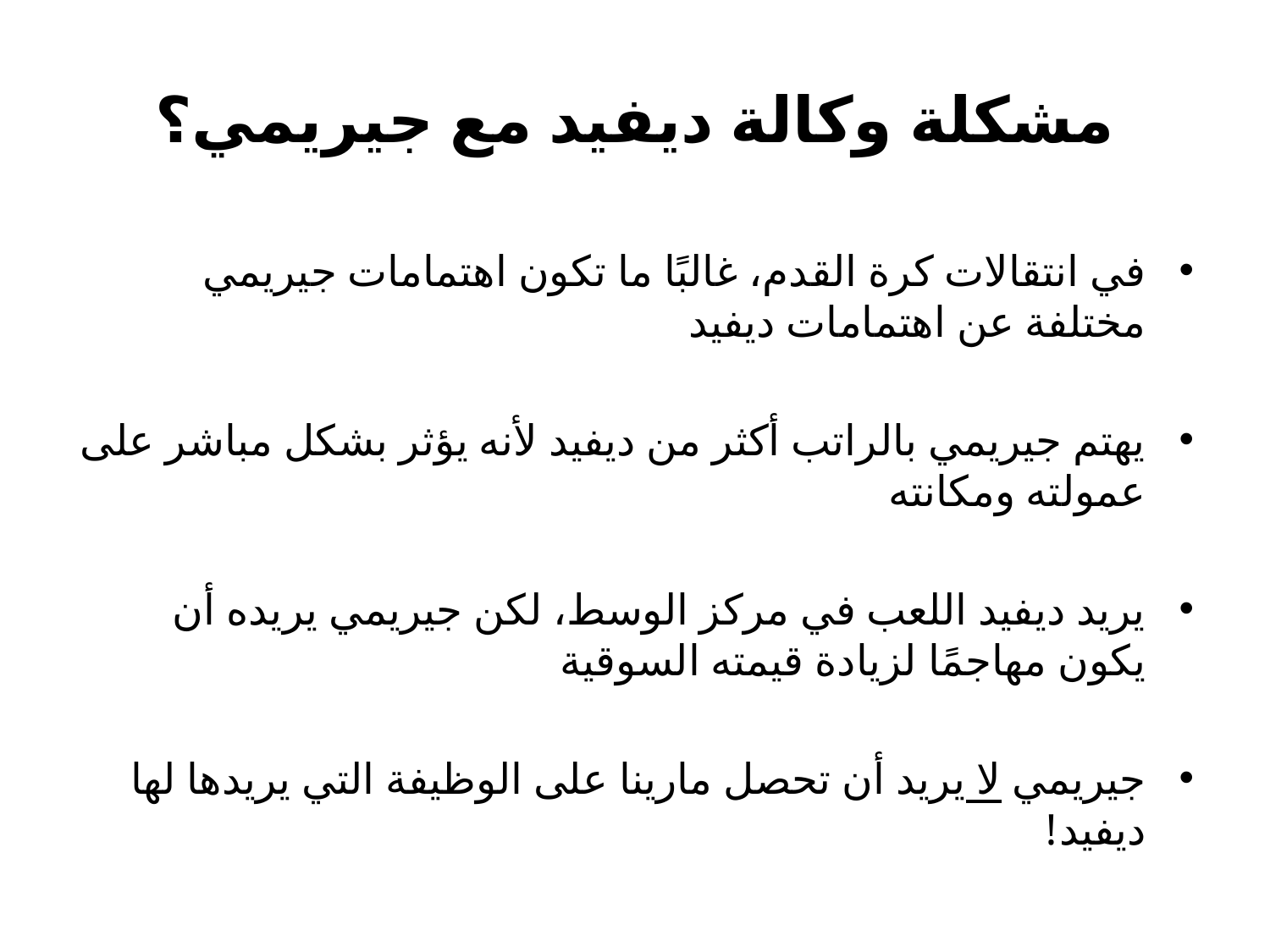

# مشكلة وكالة ديفيد مع جيريمي؟
في انتقالات كرة القدم، غالبًا ما تكون اهتمامات جيريمي مختلفة عن اهتمامات ديفيد

يهتم جيريمي بالراتب أكثر من ديفيد لأنه يؤثر بشكل مباشر على عمولته ومكانته

يريد ديفيد اللعب في مركز الوسط، لكن جيريمي يريده أن يكون مهاجمًا لزيادة قيمته السوقية

جيريمي لا يريد أن تحصل مارينا على الوظيفة التي يريدها لها ديفيد!